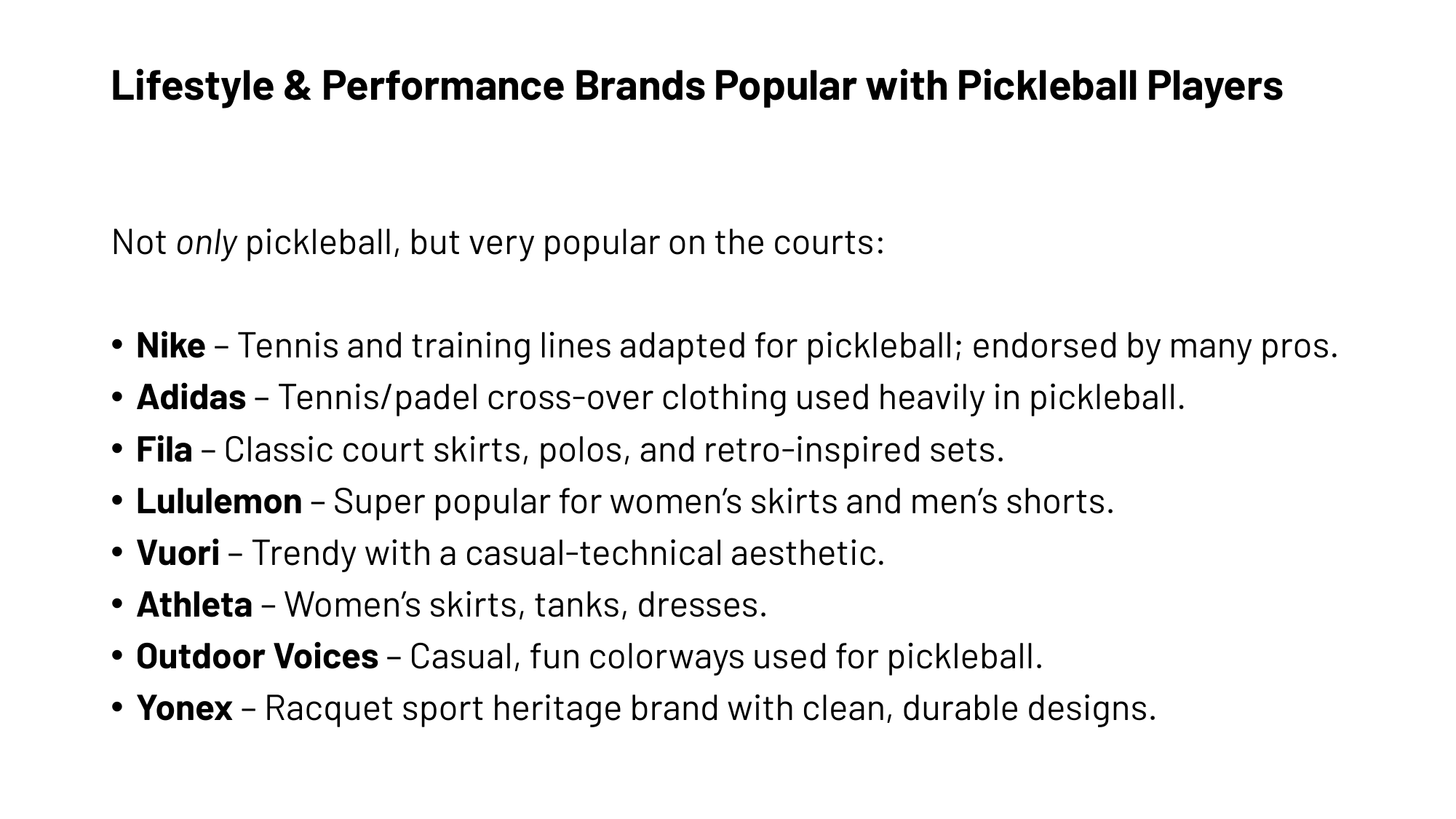

# Lifestyle & Performance Brands Popular with Pickleball Players
Not only pickleball, but very popular on the courts:

Nike – Tennis and training lines adapted for pickleball; endorsed by many pros.
Adidas – Tennis/padel cross-over clothing used heavily in pickleball.
Fila – Classic court skirts, polos, and retro-inspired sets.
Lululemon – Super popular for women’s skirts and men’s shorts.
Vuori – Trendy with a casual-technical aesthetic.
Athleta – Women’s skirts, tanks, dresses.
Outdoor Voices – Casual, fun colorways used for pickleball.
Yonex – Racquet sport heritage brand with clean, durable designs.